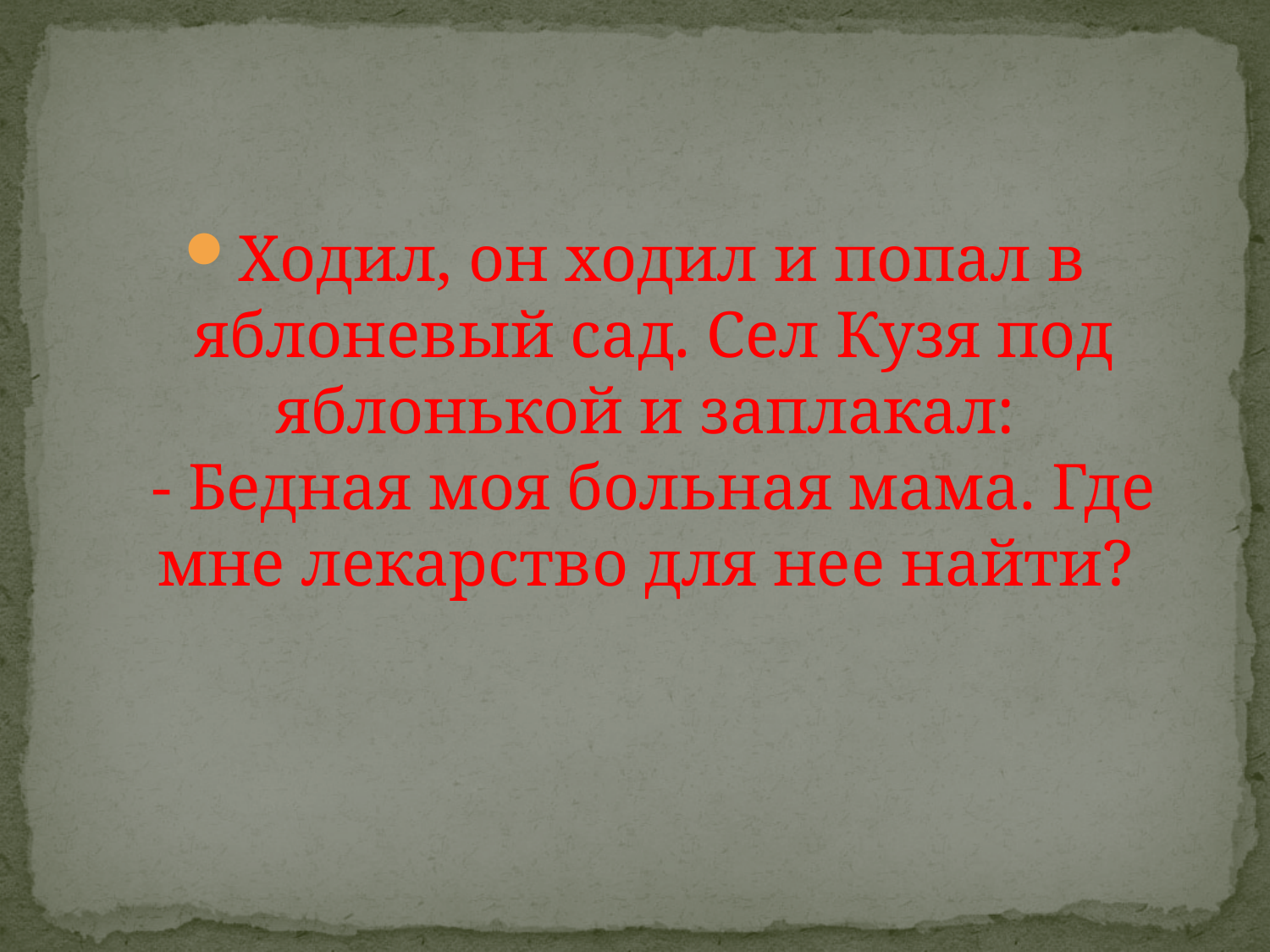

#
Ходил, он ходил и попал в яблоневый сад. Сел Кузя под яблонькой и заплакал:
- Бедная моя больная мама. Где мне лекарство для нее найти?